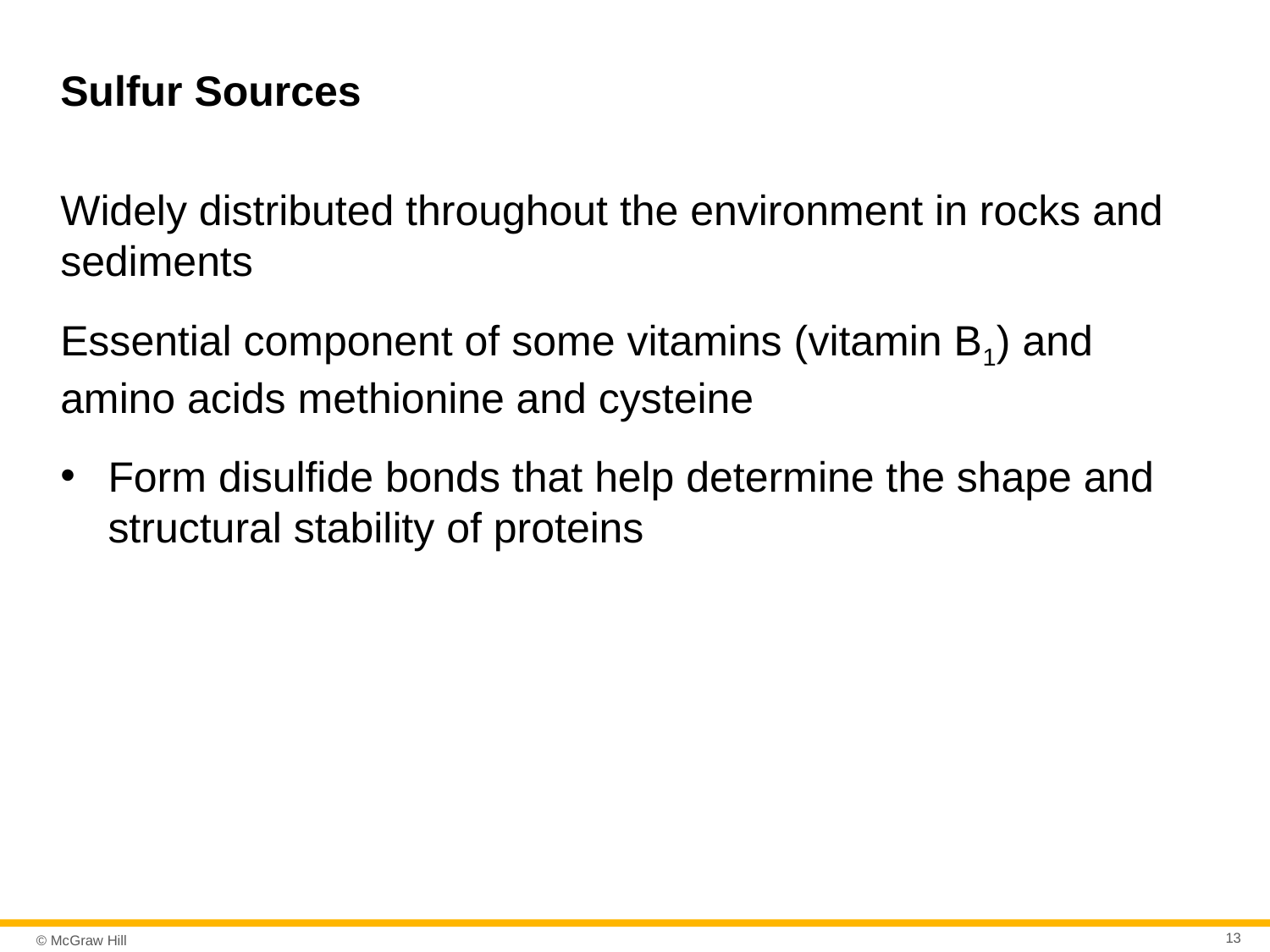

# Sulfur Sources
Widely distributed throughout the environment in rocks and sediments
Essential component of some vitamins (vitamin B1) and amino acids methionine and cysteine
Form disulfide bonds that help determine the shape and structural stability of proteins